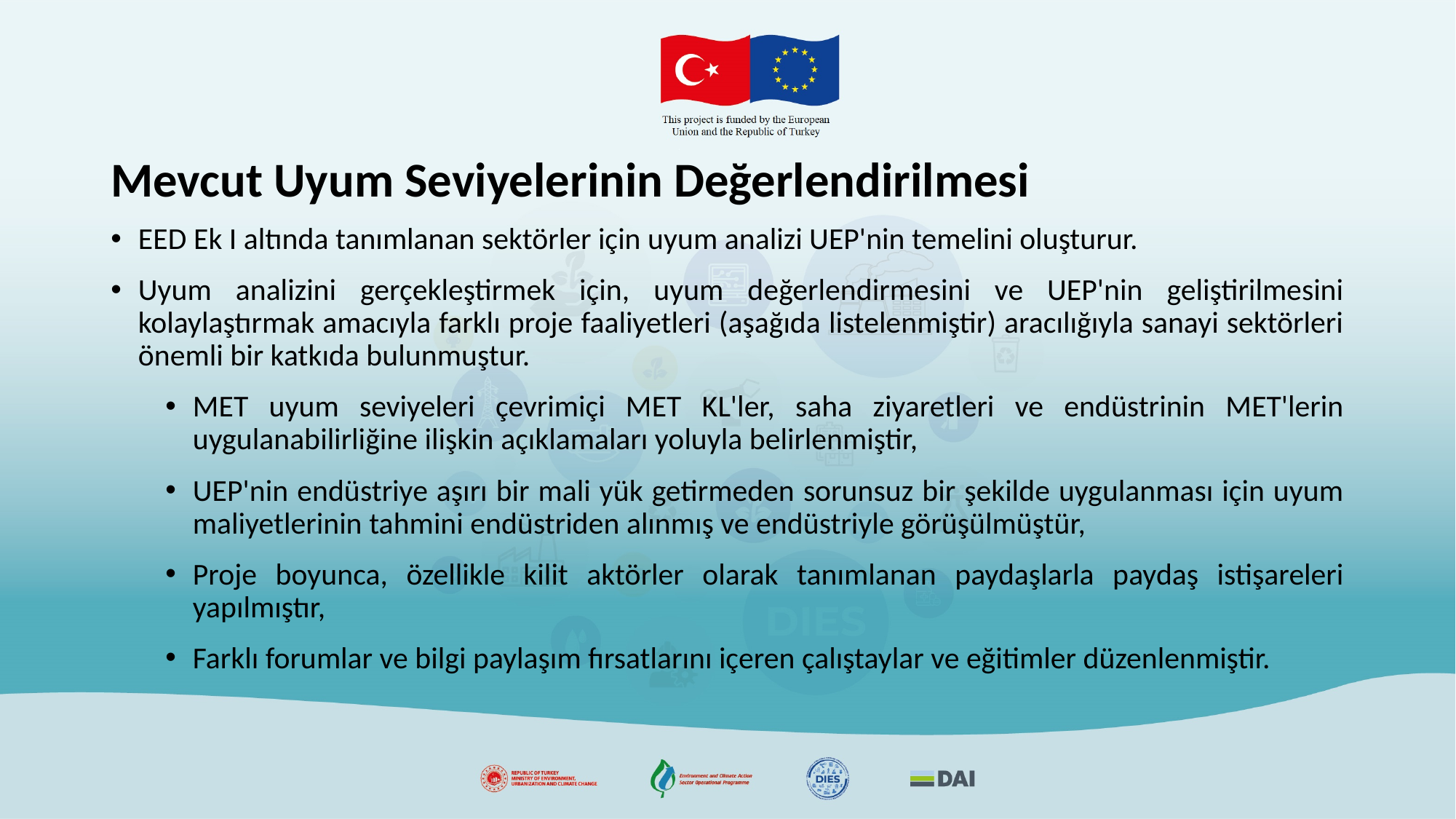

# Mevcut Uyum Seviyelerinin Değerlendirilmesi
EED Ek I altında tanımlanan sektörler için uyum analizi UEP'nin temelini oluşturur.
Uyum analizini gerçekleştirmek için, uyum değerlendirmesini ve UEP'nin geliştirilmesini kolaylaştırmak amacıyla farklı proje faaliyetleri (aşağıda listelenmiştir) aracılığıyla sanayi sektörleri önemli bir katkıda bulunmuştur.
MET uyum seviyeleri çevrimiçi MET KL'ler, saha ziyaretleri ve endüstrinin MET'lerin uygulanabilirliğine ilişkin açıklamaları yoluyla belirlenmiştir,
UEP'nin endüstriye aşırı bir mali yük getirmeden sorunsuz bir şekilde uygulanması için uyum maliyetlerinin tahmini endüstriden alınmış ve endüstriyle görüşülmüştür,
Proje boyunca, özellikle kilit aktörler olarak tanımlanan paydaşlarla paydaş istişareleri yapılmıştır,
Farklı forumlar ve bilgi paylaşım fırsatlarını içeren çalıştaylar ve eğitimler düzenlenmiştir.